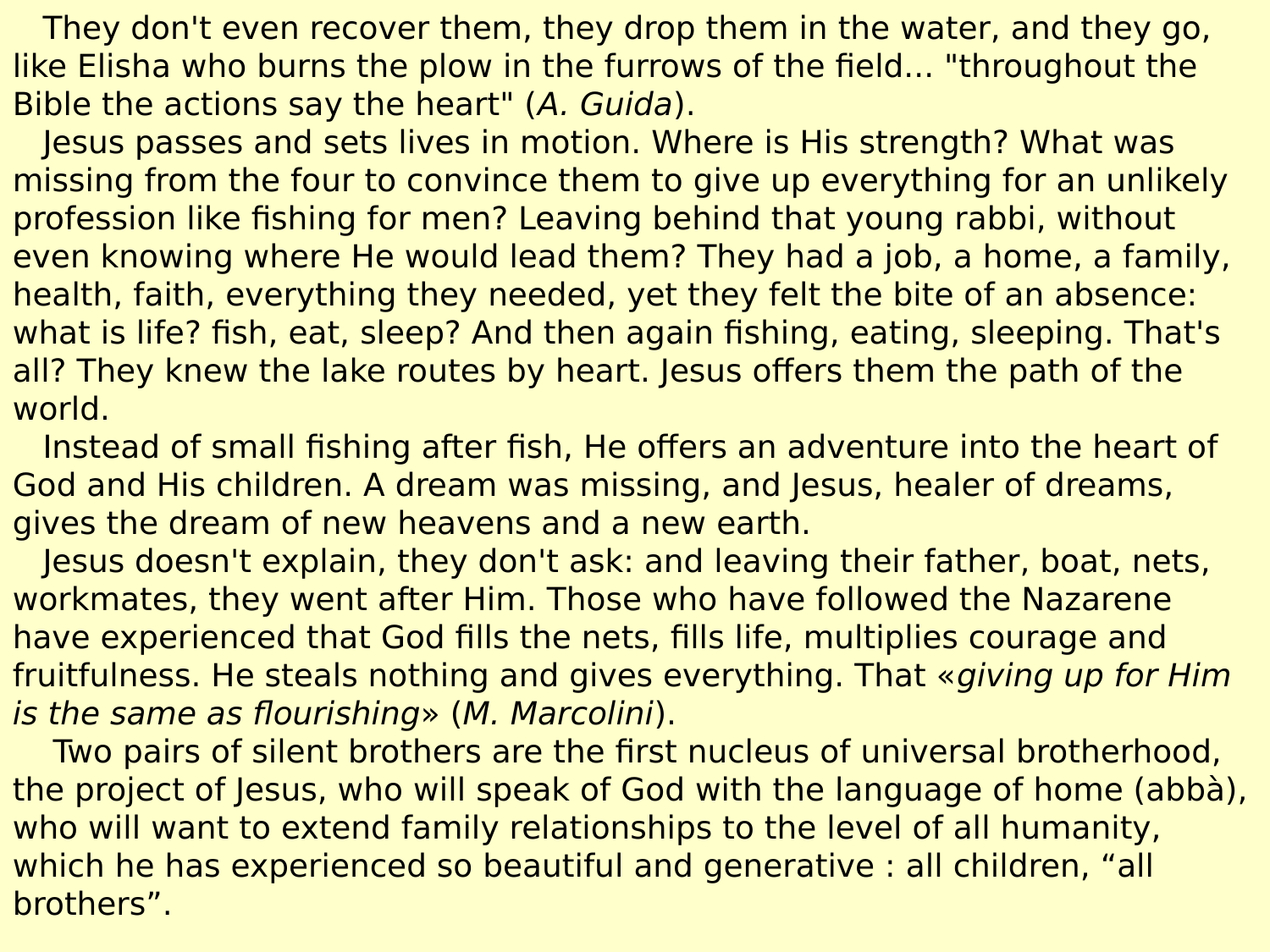

They don't even recover them, they drop them in the water, and they go, like Elisha who burns the plow in the furrows of the field... "throughout the Bible the actions say the heart" (A. Guida).
   Jesus passes and sets lives in motion. Where is His strength? What was missing from the four to convince them to give up everything for an unlikely profession like fishing for men? Leaving behind that young rabbi, without even knowing where He would lead them? They had a job, a home, a family, health, faith, everything they needed, yet they felt the bite of an absence: what is life? fish, eat, sleep? And then again fishing, eating, sleeping. That's all? They knew the lake routes by heart. Jesus offers them the path of the world.
   Instead of small fishing after fish, He offers an adventure into the heart of God and His children. A dream was missing, and Jesus, healer of dreams, gives the dream of new heavens and a new earth.
   Jesus doesn't explain, they don't ask: and leaving their father, boat, nets, workmates, they went after Him. Those who have followed the Nazarene have experienced that God fills the nets, fills life, multiplies courage and fruitfulness. He steals nothing and gives everything. That «giving up for Him is the same as flourishing» (M. Marcolini).
    Two pairs of silent brothers are the first nucleus of universal brotherhood, the project of Jesus, who will speak of God with the language of home (abbà), who will want to extend family relationships to the level of all humanity, which he has experienced so beautiful and generative : all children, “all brothers”.